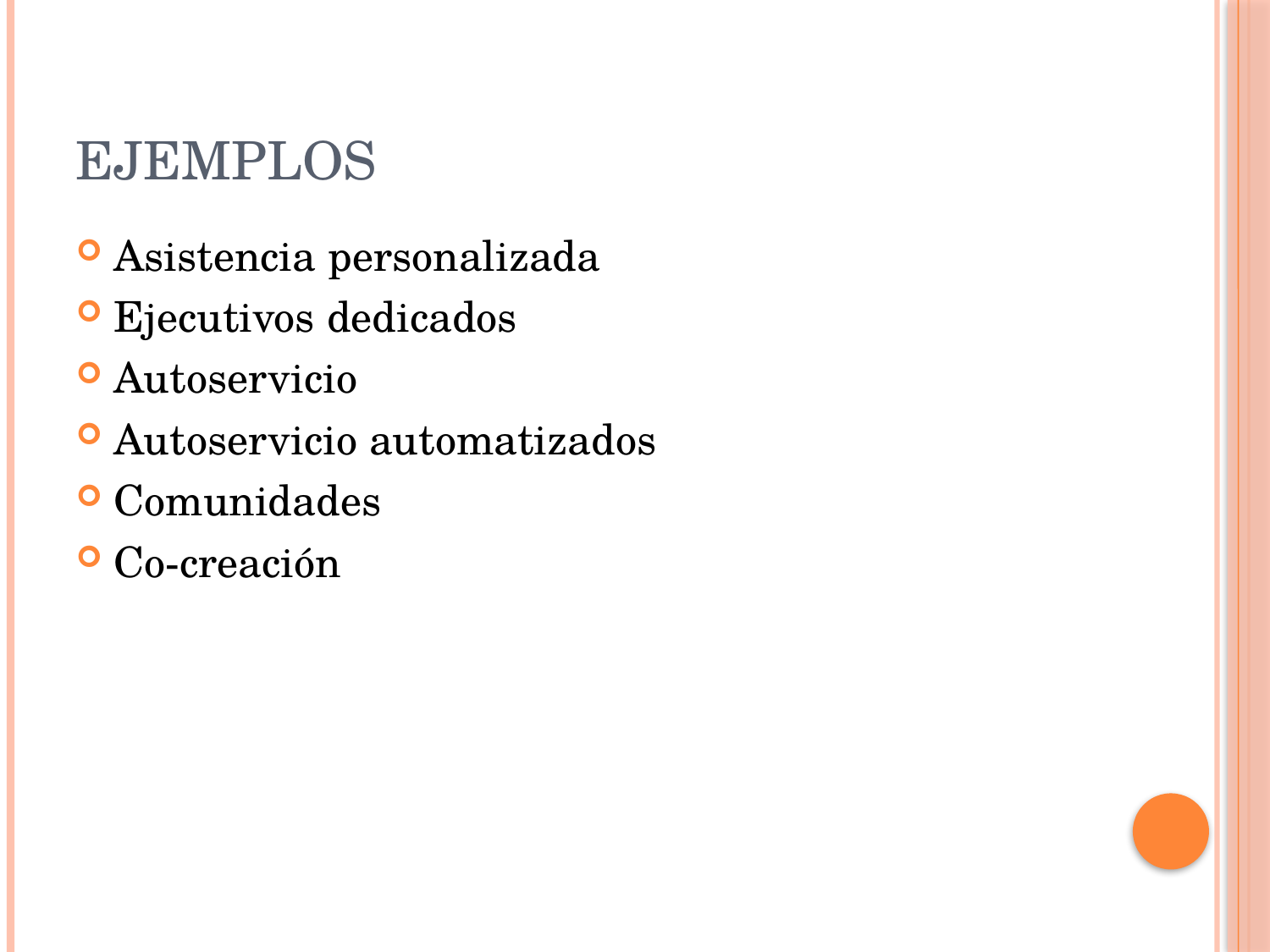

# Ejemplos
Asistencia personalizada
Ejecutivos dedicados
Autoservicio
Autoservicio automatizados
Comunidades
Co-creación